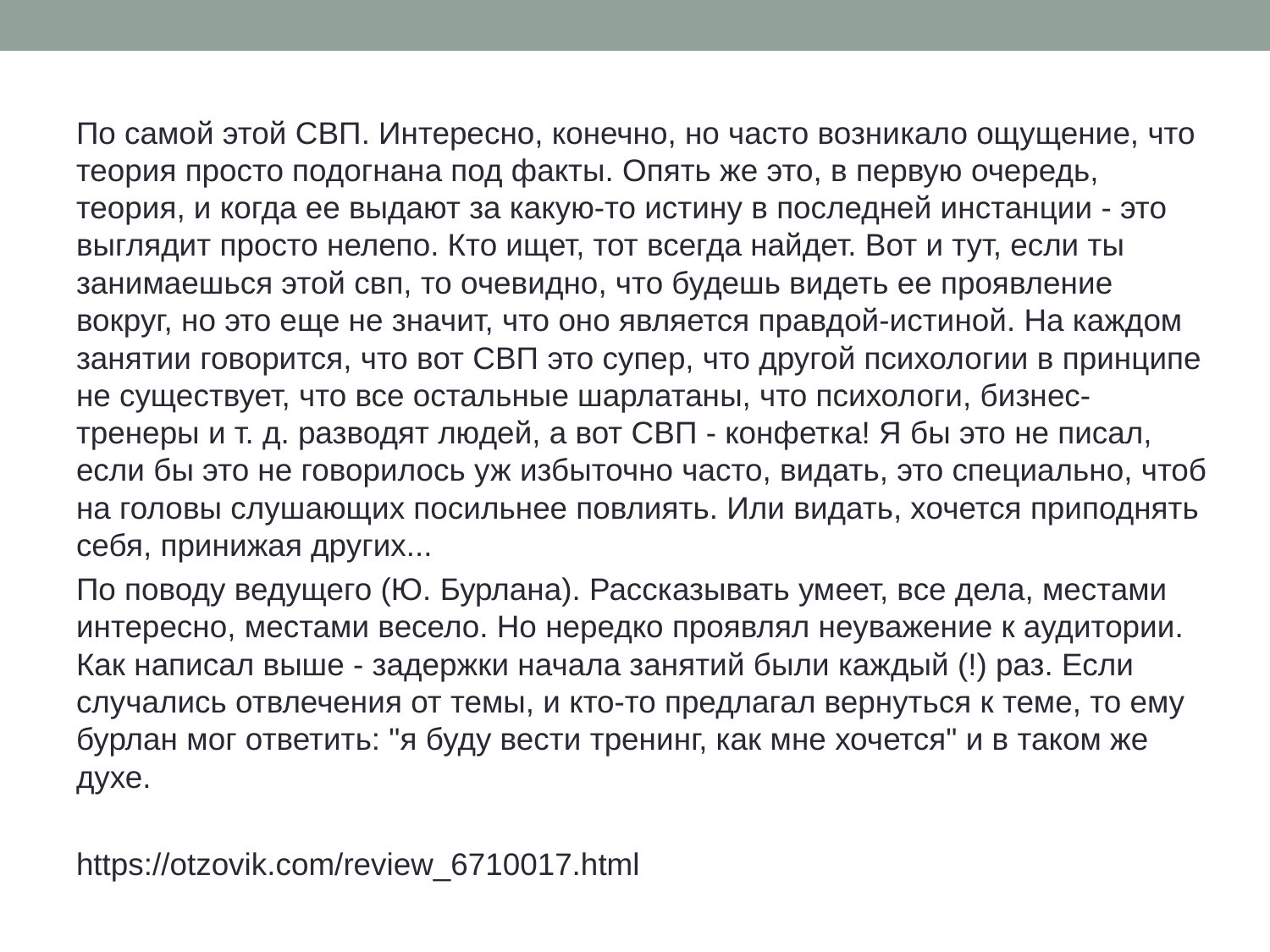

По самой этой СВП. Интересно, конечно, но часто возникало ощущение, что теория просто подогнана под факты. Опять же это, в первую очередь, теория, и когда ее выдают за какую-то истину в последней инстанции - это выглядит просто нелепо. Кто ищет, тот всегда найдет. Вот и тут, если ты занимаешься этой свп, то очевидно, что будешь видеть ее проявление вокруг, но это еще не значит, что оно является правдой-истиной. На каждом занятии говорится, что вот СВП это супер, что другой психологии в принципе не существует, что все остальные шарлатаны, что психологи, бизнес-тренеры и т. д. разводят людей, а вот СВП - конфетка! Я бы это не писал, если бы это не говорилось уж избыточно часто, видать, это специально, чтоб на головы слушающих посильнее повлиять. Или видать, хочется приподнять себя, принижая других...
По поводу ведущего (Ю. Бурлана). Рассказывать умеет, все дела, местами интересно, местами весело. Но нередко проявлял неуважение к аудитории. Как написал выше - задержки начала занятий были каждый (!) раз. Если случались отвлечения от темы, и кто-то предлагал вернуться к теме, то ему бурлан мог ответить: "я буду вести тренинг, как мне хочется" и в таком же духе.

https://otzovik.com/review_6710017.html